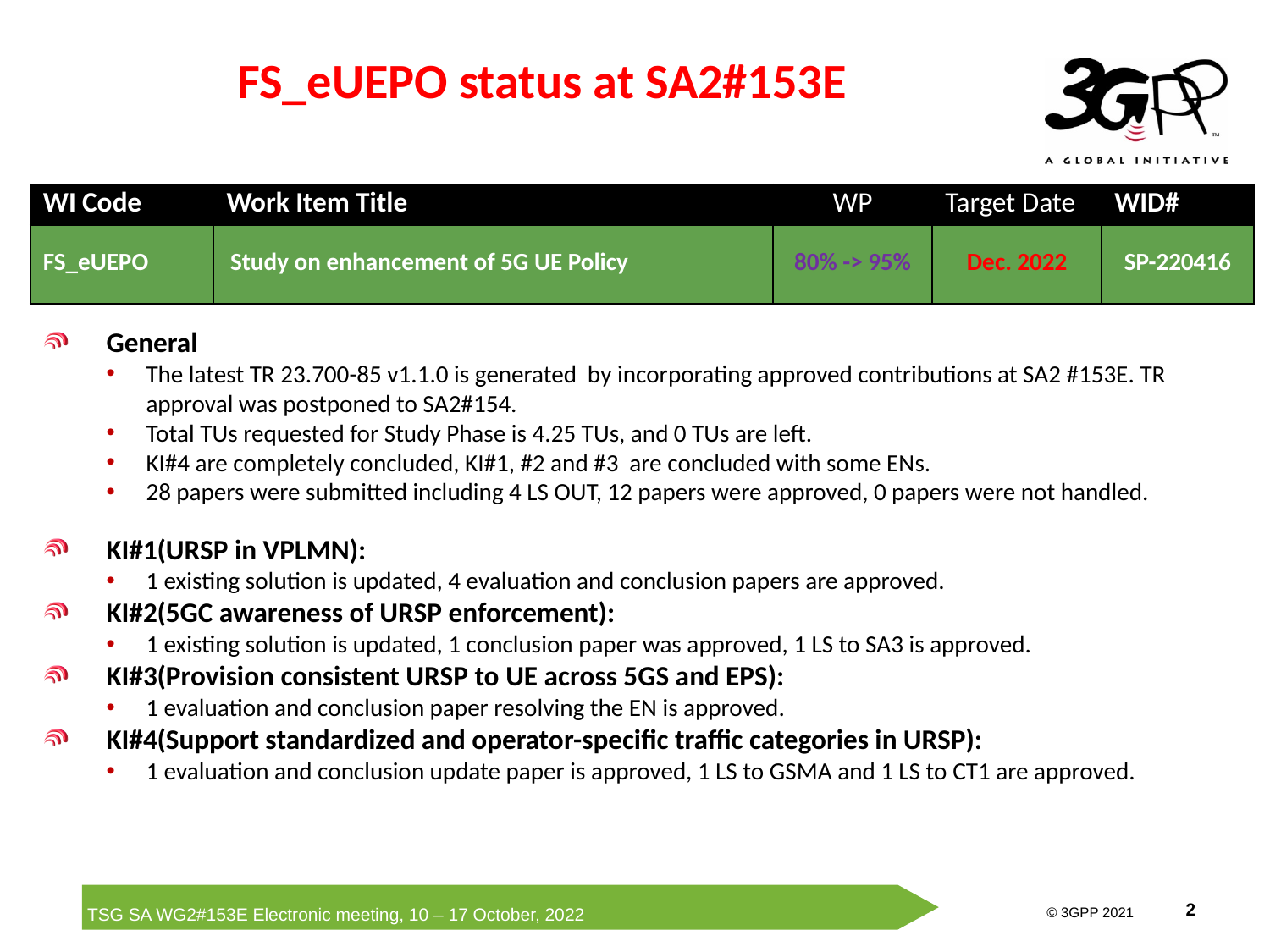

# FS_eUEPO status at SA2#153E
| WI Code | Work Item Title | WP | Target Date | WID# |
| --- | --- | --- | --- | --- |
| FS\_eUEPO | Study on enhancement of 5G UE Policy | 80% -> 95% | Dec. 2022 | SP-220416 |
General
The latest TR 23.700-85 v1.1.0 is generated  by incorporating approved contributions at SA2 #153E. TR approval was postponed to SA2#154.
Total TUs requested for Study Phase is 4.25 TUs, and 0 TUs are left.
KI#4 are completely concluded, KI#1, #2 and #3  are concluded with some ENs.
28 papers were submitted including 4 LS OUT, 12 papers were approved, 0 papers were not handled.

KI#1(URSP in VPLMN):
1 existing solution is updated, 4 evaluation and conclusion papers are approved.
KI#2(5GC awareness of URSP enforcement):
1 existing solution is updated, 1 conclusion paper was approved, 1 LS to SA3 is approved.
KI#3(Provision consistent URSP to UE across 5GS and EPS):
1 evaluation and conclusion paper resolving the EN is approved.
KI#4(Support standardized and operator-specific traffic categories in URSP):
1 evaluation and conclusion update paper is approved, 1 LS to GSMA and 1 LS to CT1 are approved.